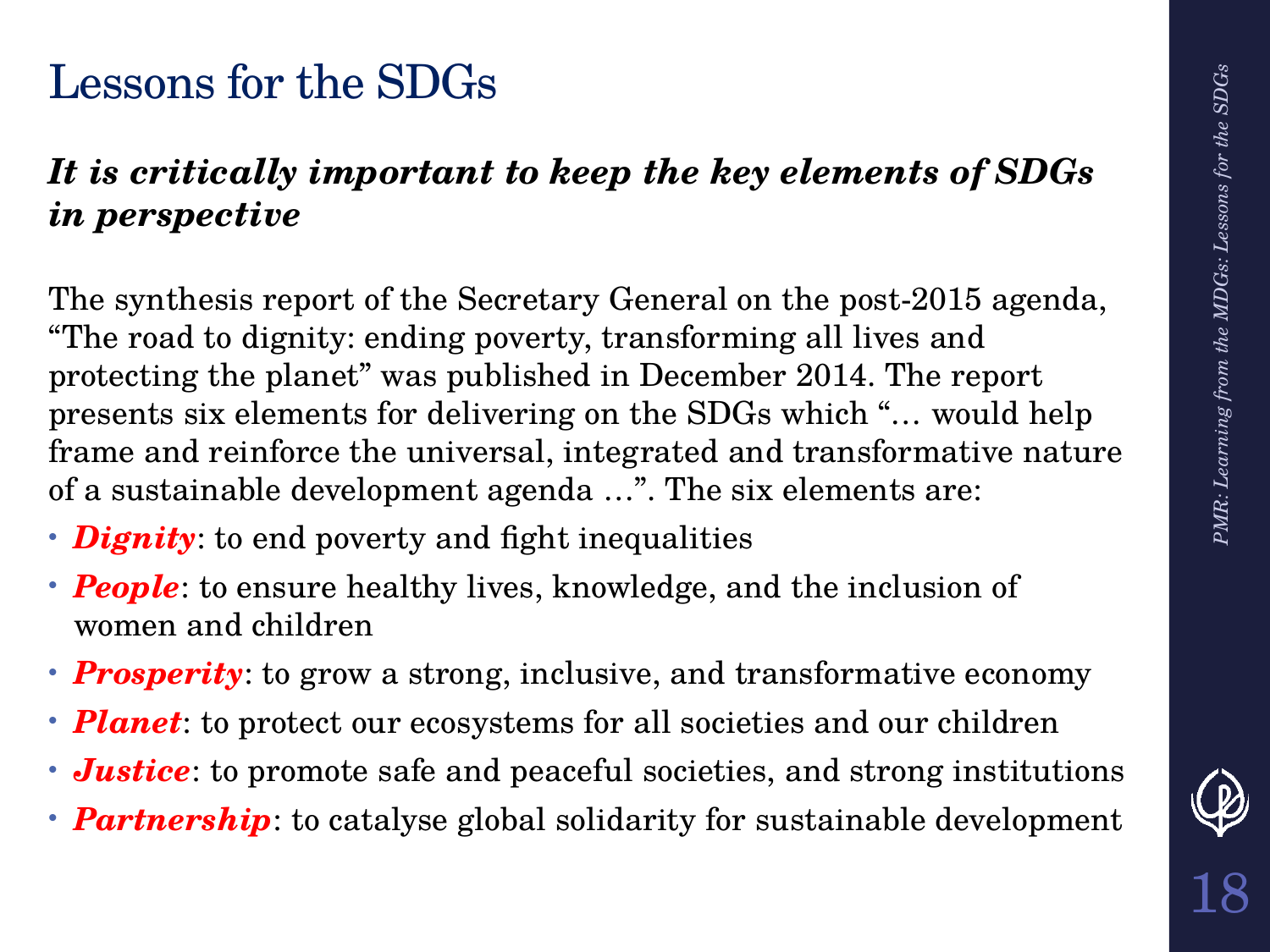

# Lessons for the SDGs
It is critically important to keep the key elements of SDGs in perspective

The synthesis report of the Secretary General on the post-2015 agenda, “The road to dignity: ending poverty, transforming all lives and protecting the planet” was published in December 2014. The report presents six elements for delivering on the SDGs which “… would help frame and reinforce the universal, integrated and transformative nature of a sustainable development agenda …”. The six elements are:
Dignity: to end poverty and fight inequalities
People: to ensure healthy lives, knowledge, and the inclusion of women and children
Prosperity: to grow a strong, inclusive, and transformative economy
Planet: to protect our ecosystems for all societies and our children
Justice: to promote safe and peaceful societies, and strong institutions
Partnership: to catalyse global solidarity for sustainable development

PMR: Learning from the MDGs: Lessons for the SDGs
18